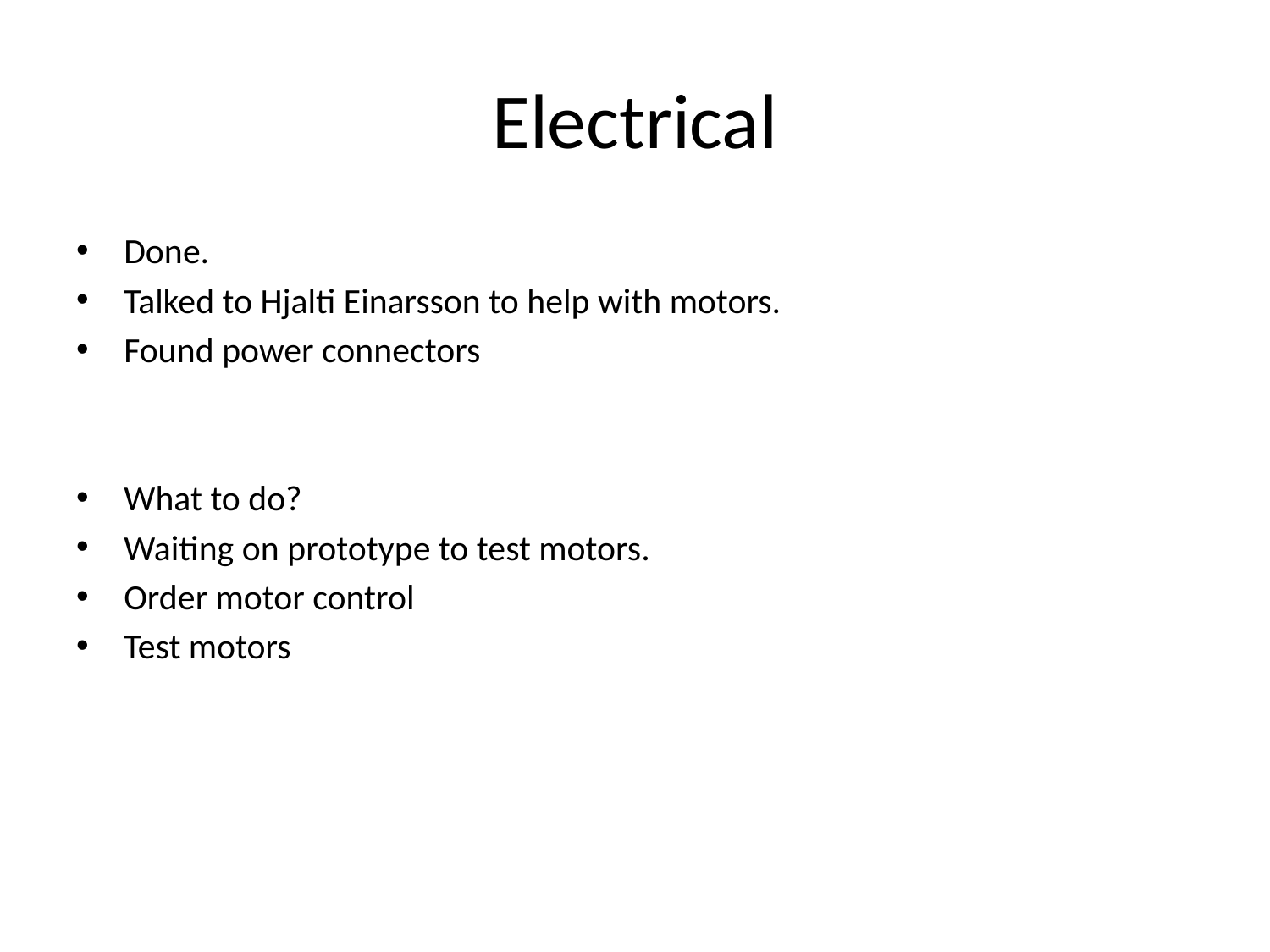

# Electrical
Done.
Talked to Hjalti Einarsson to help with motors.
Found power connectors

What to do?
Waiting on prototype to test motors.
Order motor control
Test motors